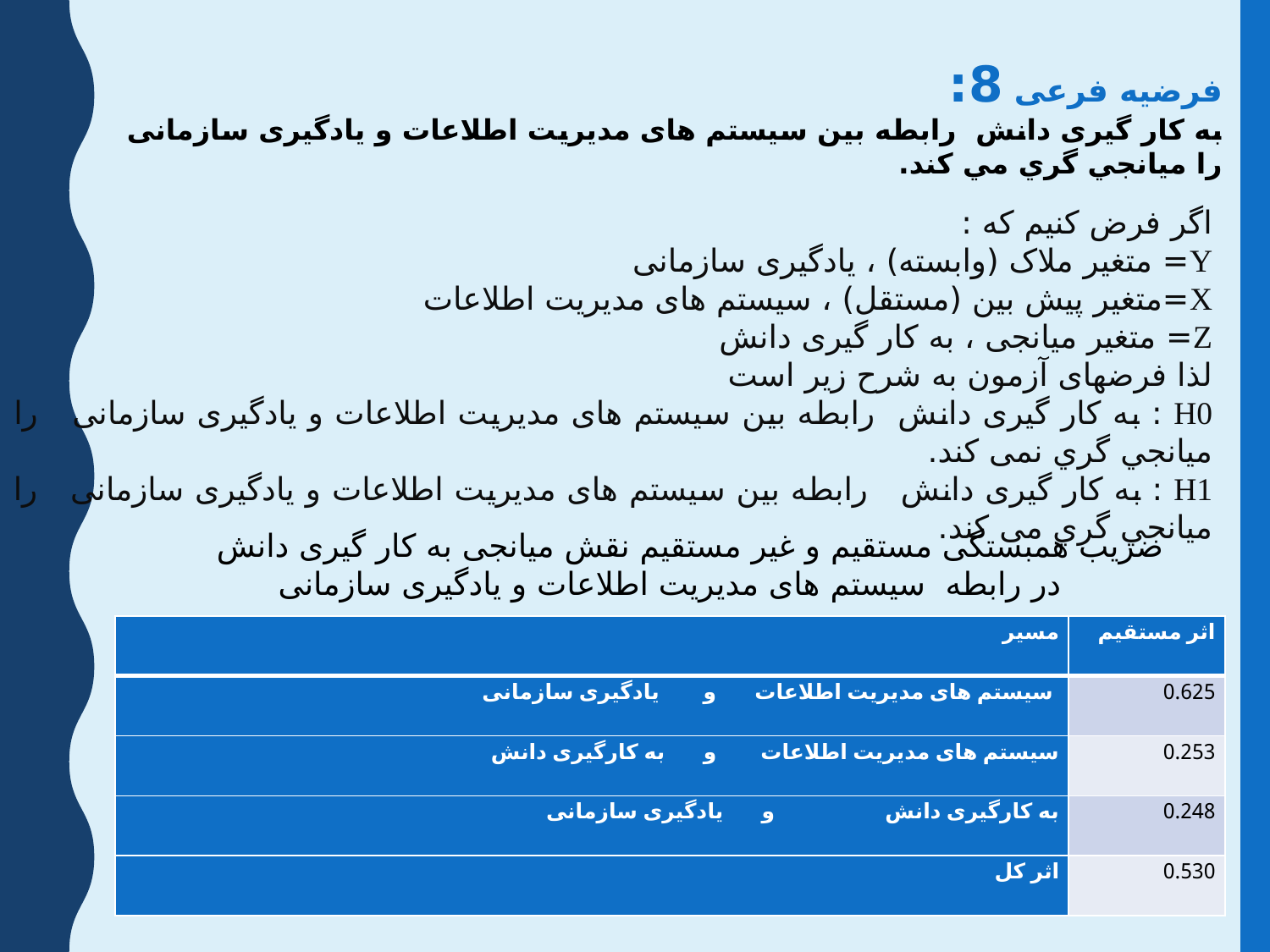

فرضیه فرعی 8:
به کار گیری دانش  رابطه بين سیستم های مدیریت اطلاعات و یادگیری سازمانی   را ميانجي گري مي کند.
اگر فرض کنيم که :
Y= متغير ملاک (وابسته) ، یادگیری سازمانی
X=متغير پیش بین (مستقل) ، سیستم های مدیریت اطلاعات
Z= متغير میانجی ، به کار گیری دانش
لذا فرضهای آزمون به شرح زیر است
H0 : به کار گیری دانش  رابطه بین سیستم های مدیریت اطلاعات و یادگیری سازمانی   را ميانجي گري نمی کند.
H1 : به کار گیری دانش   رابطه بین سیستم های مدیریت اطلاعات و یادگیری سازمانی   را ميانجي گري می کند.
ضریب همبستگی مستقیم و غیر مستقیم نقش میانجی به کار گیری دانش      در رابطه  سیستم های مدیریت اطلاعات و یادگیری سازمانی
| مسیر | اثر مستقیم |
| --- | --- |
| سیستم های مدیریت اطلاعات و یادگیری سازمانی | 0.625 |
| سیستم های مدیریت اطلاعات و به کارگیری دانش | 0.253 |
| به کارگیری دانش و یادگیری سازمانی | 0.248 |
| اثر کل | 0.530 |